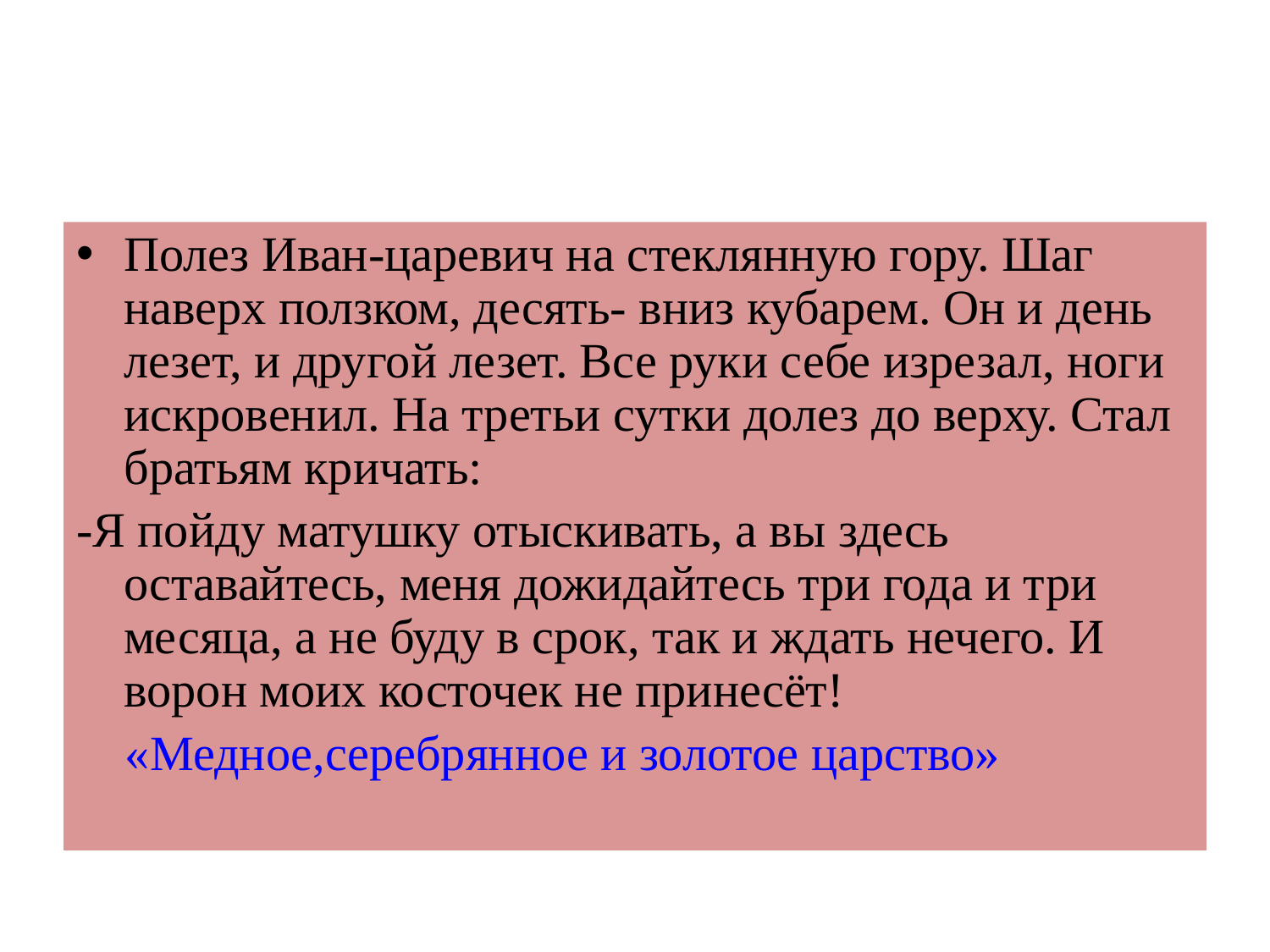

#
Полез Иван-царевич на стеклянную гору. Шаг наверх ползком, десять- вниз кубарем. Он и день лезет, и другой лезет. Все руки себе изрезал, ноги искровенил. На третьи сутки долез до верху. Стал братьям кричать:
-Я пойду матушку отыскивать, а вы здесь оставайтесь, меня дожидайтесь три года и три месяца, а не буду в срок, так и ждать нечего. И ворон моих косточек не принесёт!
    «Медное,серебрянное и золотое царство»